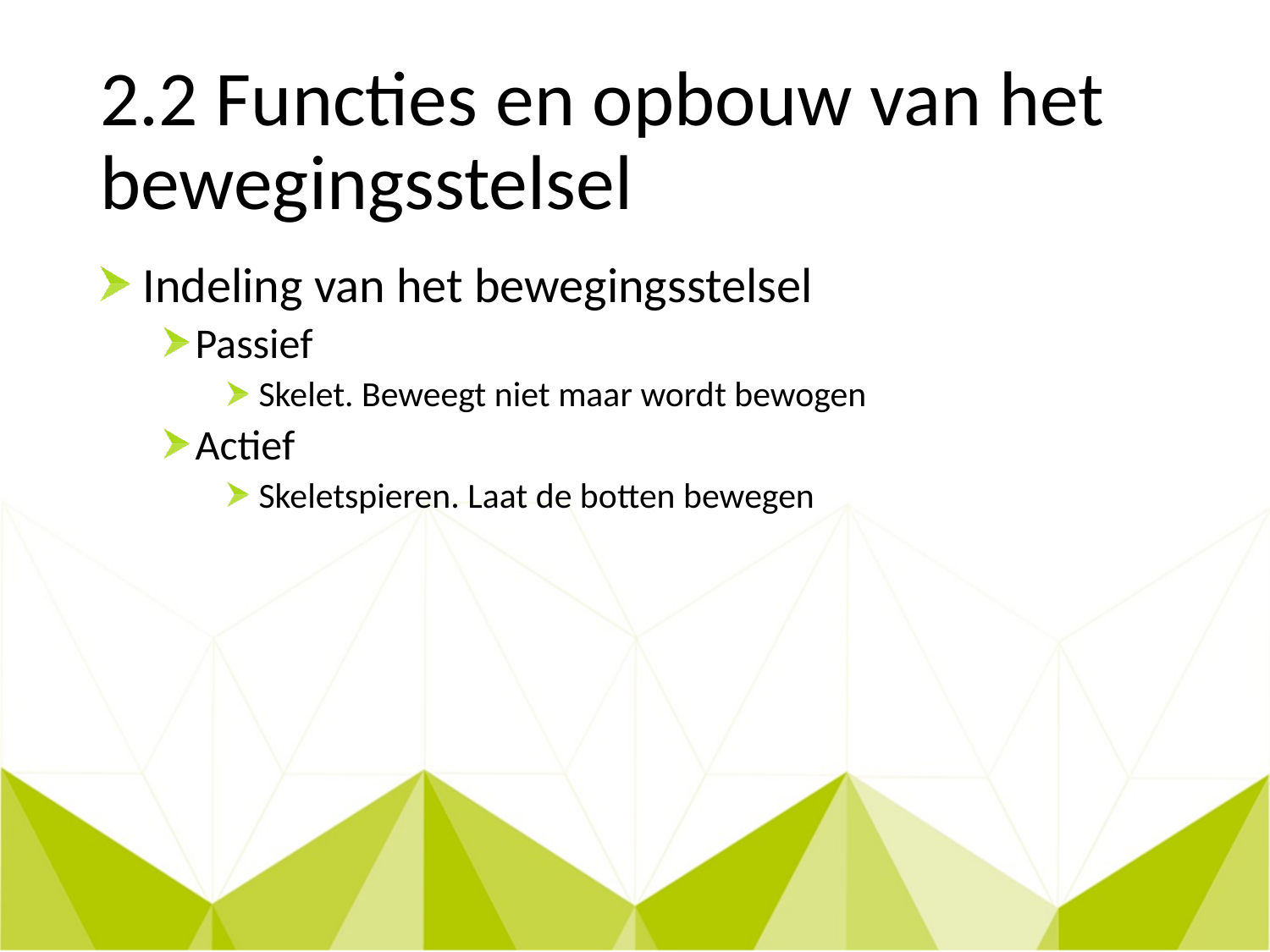

# 2.2 Functies en opbouw van het bewegingsstelsel
 Indeling van het bewegingsstelsel
Passief
Skelet. Beweegt niet maar wordt bewogen
Actief
Skeletspieren. Laat de botten bewegen